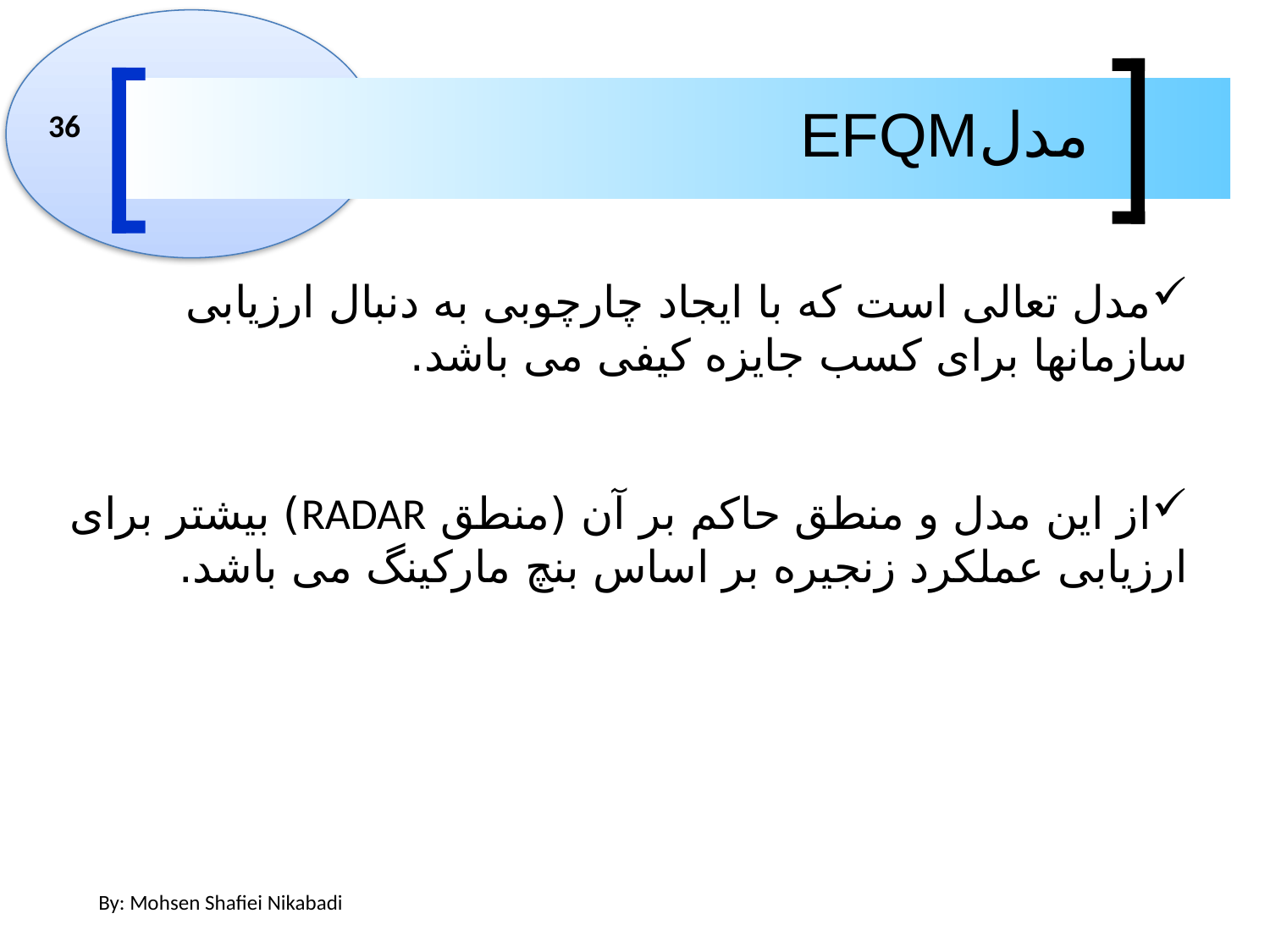

مدلEFQM
36
مدل تعالی است که با ایجاد چارچوبی به دنبال ارزیابی سازمانها برای کسب جایزه کیفی می باشد.

از این مدل و منطق حاکم بر آن (منطق RADAR) بیشتر برای ارزیابی عملکرد زنجیره بر اساس بنچ مارکینگ می باشد.
By: Mohsen Shafiei Nikabadi